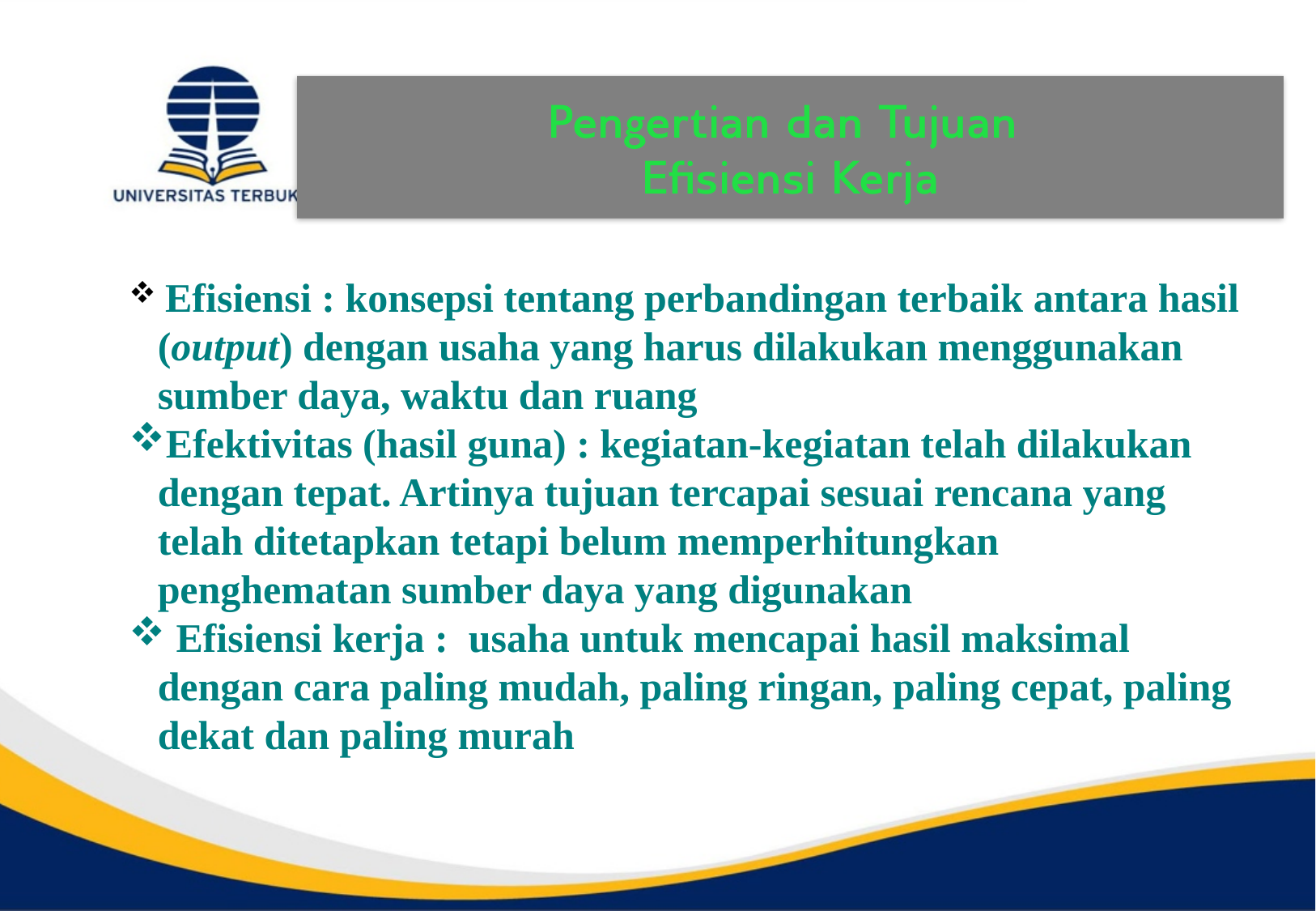

Pengertian dan Tujuan
Efisiensi Kerja
 Efisiensi : konsepsi tentang perbandingan terbaik antara hasil (output) dengan usaha yang harus dilakukan menggunakan sumber daya, waktu dan ruang
Efektivitas (hasil guna) : kegiatan-kegiatan telah dilakukan dengan tepat. Artinya tujuan tercapai sesuai rencana yang telah ditetapkan tetapi belum memperhitungkan penghematan sumber daya yang digunakan
 Efisiensi kerja :  usaha untuk mencapai hasil maksimal dengan cara paling mudah, paling ringan, paling cepat, paling dekat dan paling murah